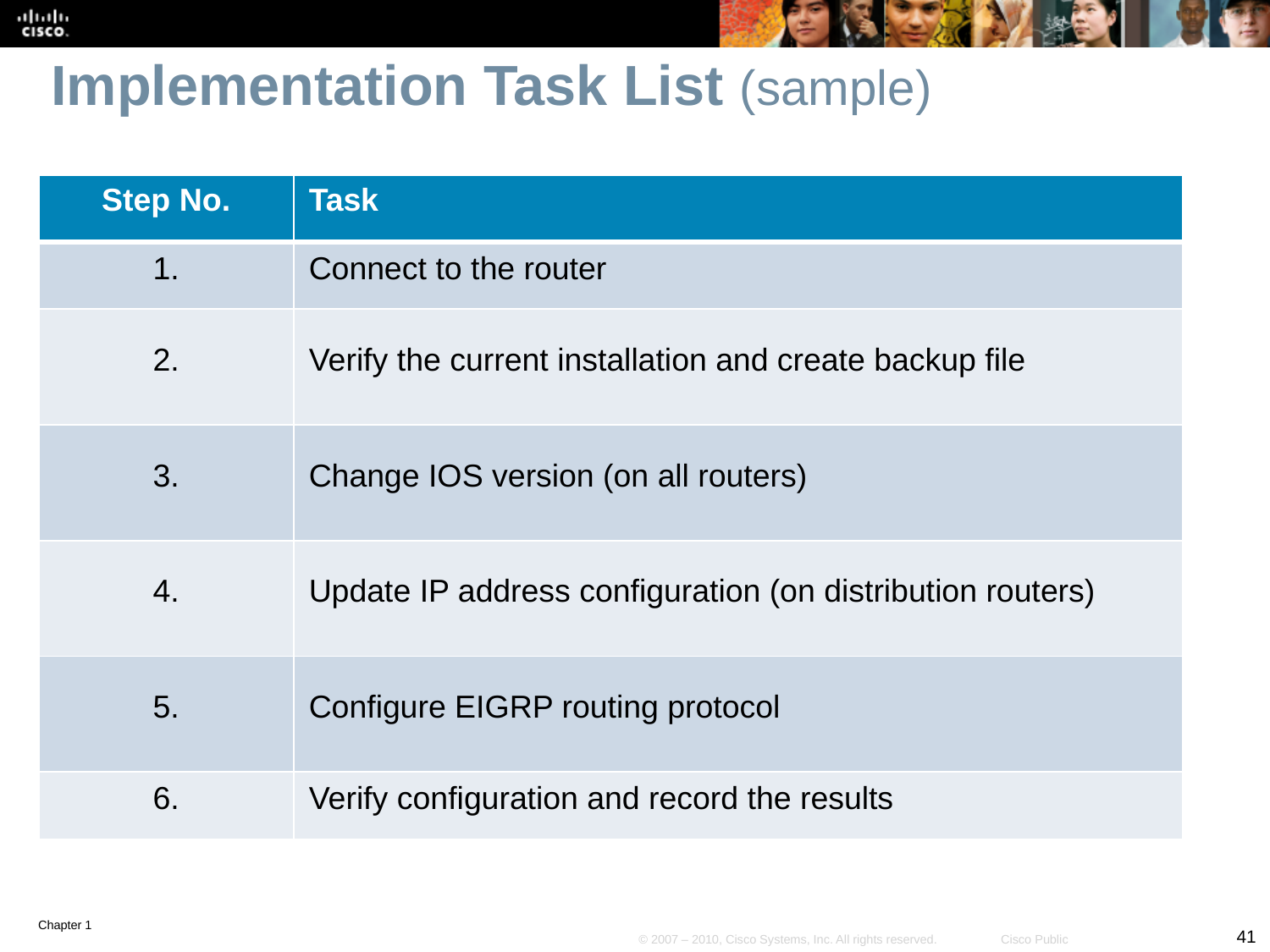

# Implementation Task List (sample)
| Step No. | Task |
| --- | --- |
| 1. | Connect to the router |
| 2. | Verify the current installation and create backup file |
| 3. | Change IOS version (on all routers) |
| 4. | Update IP address configuration (on distribution routers) |
| 5. | Configure EIGRP routing protocol |
| 6. | Verify configuration and record the results |